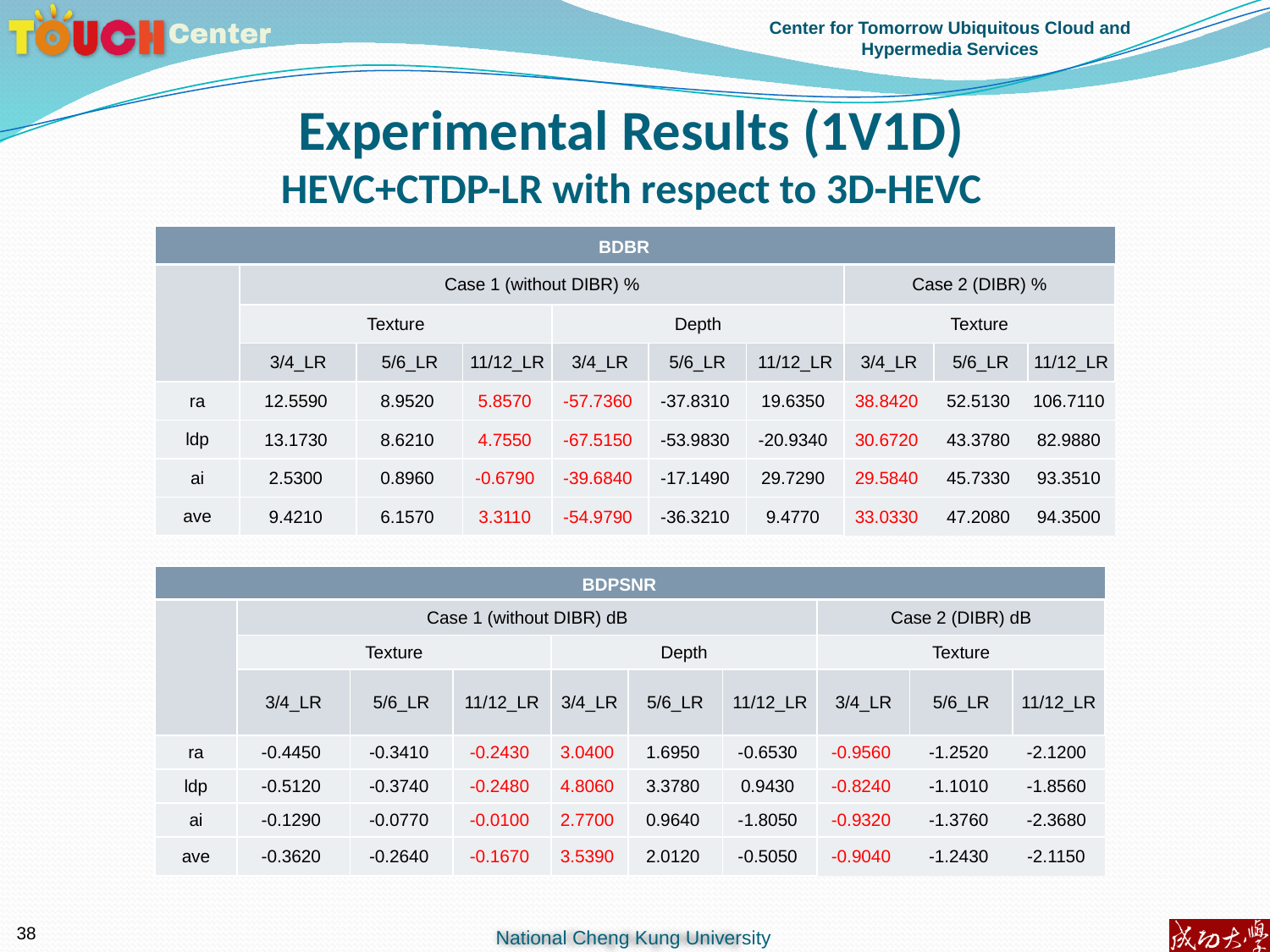

# Experimental Results (1V1D) HEVC+CTDP-LR with respect to 3D-HEVC
| BDBR |  |  |  |  |  |  |  |  |  |
| --- | --- | --- | --- | --- | --- | --- | --- | --- | --- |
|  | Case 1 (without DIBR) % |  |  |  |  |  | Case 2 (DIBR) % |  |  |
|  | Texture |  |  | Depth |  |  | Texture |  |  |
|  | 3/4\_LR | 5/6\_LR | 11/12\_LR | 3/4\_LR | 5/6\_LR | 11/12\_LR | 3/4\_LR | 5/6\_LR | 11/12\_LR |
| ra | 12.5590 | 8.9520 | 5.8570 | -57.7360 | -37.8310 | 19.6350 | 38.8420 | 52.5130 | 106.7110 |
| ldp | 13.1730 | 8.6210 | 4.7550 | -67.5150 | -53.9830 | -20.9340 | 30.6720 | 43.3780 | 82.9880 |
| ai | 2.5300 | 0.8960 | -0.6790 | -39.6840 | -17.1490 | 29.7290 | 29.5840 | 45.7330 | 93.3510 |
| ave | 9.4210 | 6.1570 | 3.3110 | -54.9790 | -36.3210 | 9.4770 | 33.0330 | 47.2080 | 94.3500 |
| BDPSNR |  |  |  |  |  |  |  |  |  |
| --- | --- | --- | --- | --- | --- | --- | --- | --- | --- |
|  | Case 1 (without DIBR) dB |  |  |  |  |  | Case 2 (DIBR) dB |  |  |
|  | Texture |  |  | Depth |  |  | Texture |  |  |
|  | 3/4\_LR | 5/6\_LR | 11/12\_LR | 3/4\_LR | 5/6\_LR | 11/12\_LR | 3/4\_LR | 5/6\_LR | 11/12\_LR |
| ra | -0.4450 | -0.3410 | -0.2430 | 3.0400 | 1.6950 | -0.6530 | -0.9560 | -1.2520 | -2.1200 |
| ldp | -0.5120 | -0.3740 | -0.2480 | 4.8060 | 3.3780 | 0.9430 | -0.8240 | -1.1010 | -1.8560 |
| ai | -0.1290 | -0.0770 | -0.0100 | 2.7700 | 0.9640 | -1.8050 | -0.9320 | -1.3760 | -2.3680 |
| ave | -0.3620 | -0.2640 | -0.1670 | 3.5390 | 2.0120 | -0.5050 | -0.9040 | -1.2430 | -2.1150 |